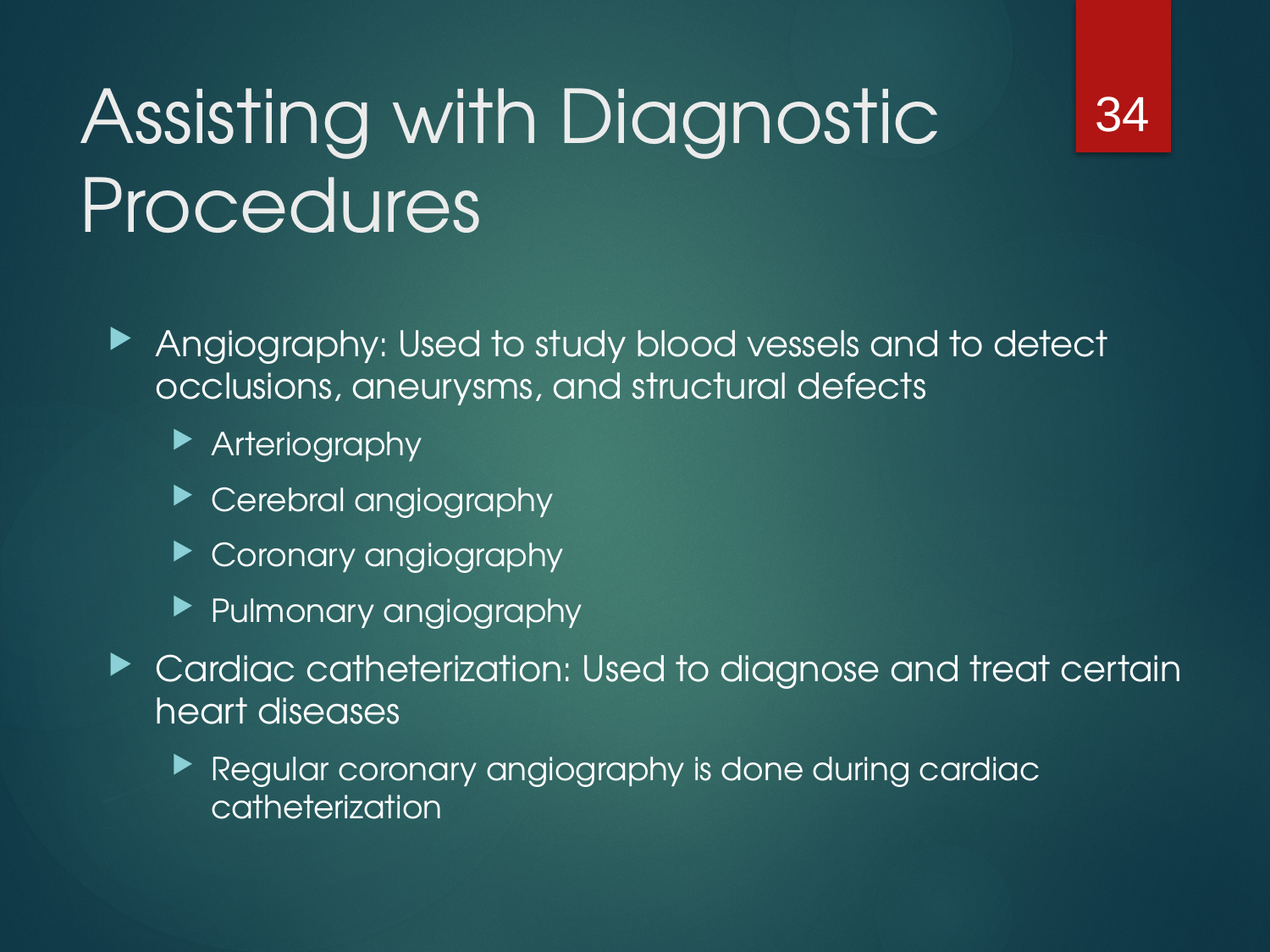

34
# Assisting with Diagnostic Procedures
Angiography: Used to study blood vessels and to detect occlusions, aneurysms, and structural defects
Arteriography
Cerebral angiography
Coronary angiography
Pulmonary angiography
Cardiac catheterization: Used to diagnose and treat certain heart diseases
Regular coronary angiography is done during cardiac catheterization